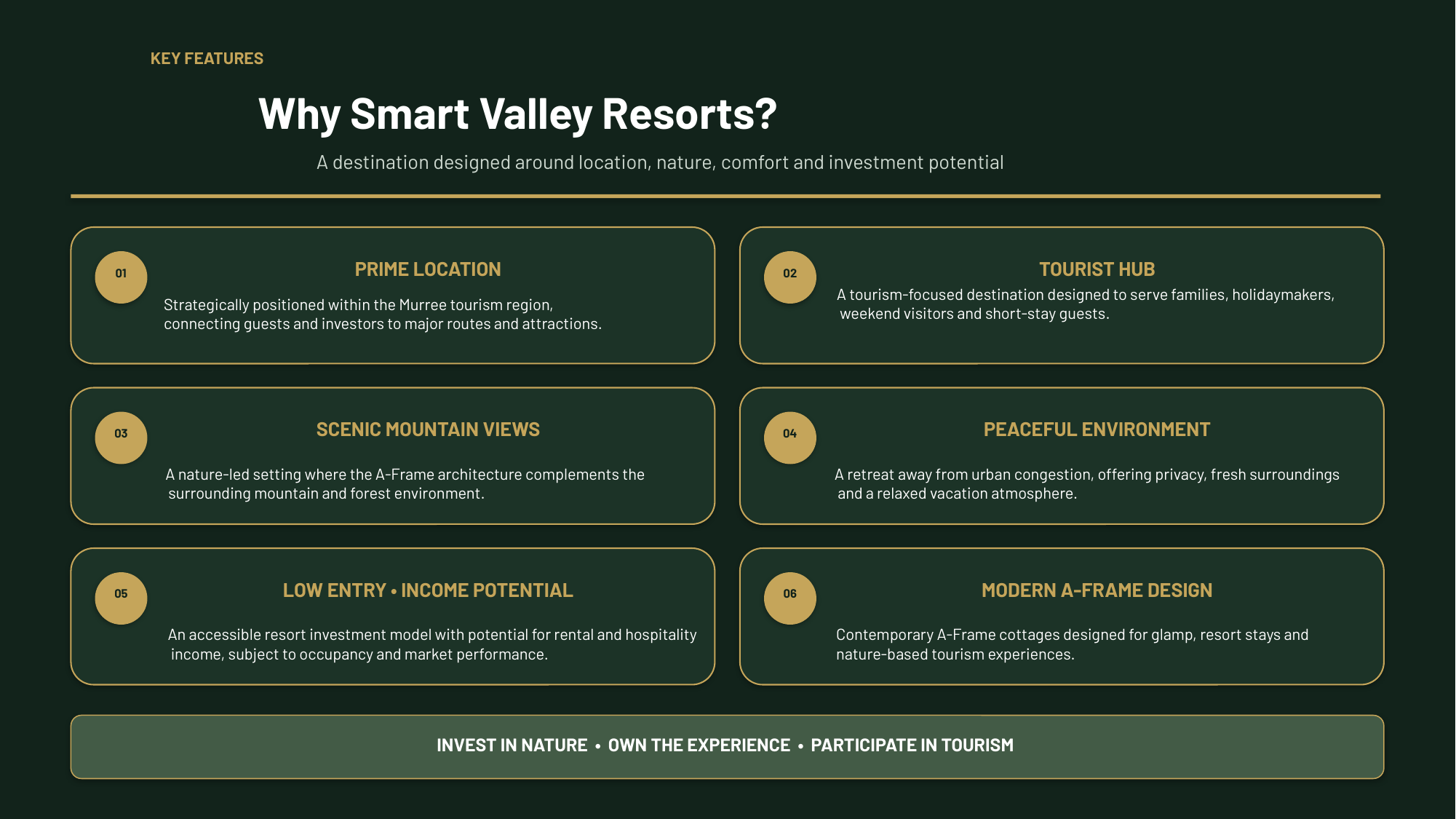

KEY FEATURES
Why Smart Valley Resorts?
A destination designed around location, nature, comfort and investment potential

PRIME LOCATION
TOURIST HUB

01
02
A tourism-focused destination designed to serve families, holidaymakers,
 weekend visitors and short-stay guests.
Strategically positioned within the Murree tourism region,
connecting guests and investors to major routes and attractions.

SCENIC MOUNTAIN VIEWS
PEACEFUL ENVIRONMENT

03
04
A nature-led setting where the A-Frame architecture complements the
 surrounding mountain and forest environment.
A retreat away from urban congestion, offering privacy, fresh surroundings
 and a relaxed vacation atmosphere.

LOW ENTRY • INCOME POTENTIAL
MODERN A-FRAME DESIGN

05
06
An accessible resort investment model with potential for rental and hospitality
 income, subject to occupancy and market performance.
Contemporary A-Frame cottages designed for glamp, resort stays and
nature-based tourism experiences.

INVEST IN NATURE  •  OWN THE EXPERIENCE  •  PARTICIPATE IN TOURISM